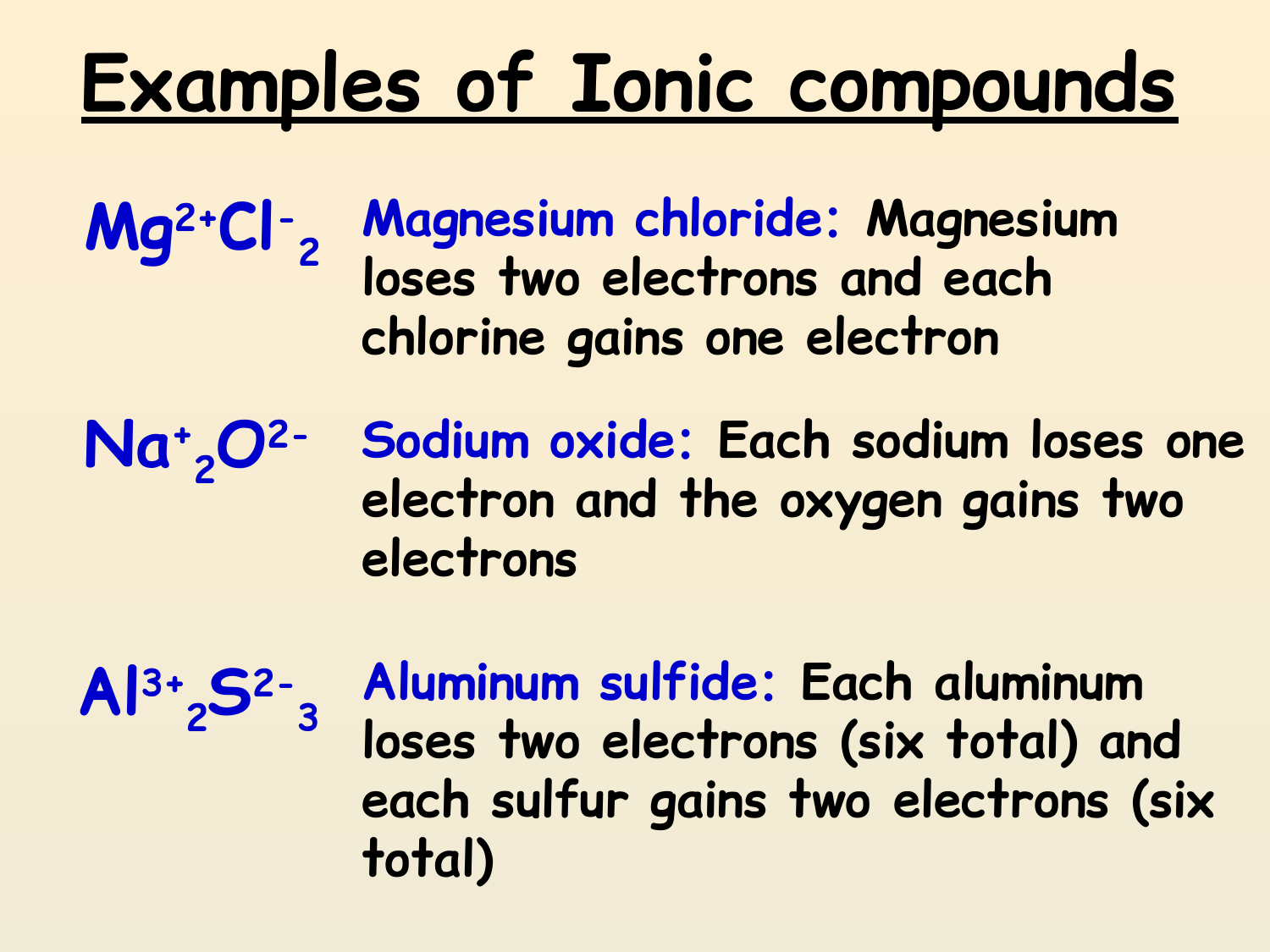

# Examples of Ionic compounds
Mg2+Cl-2
Magnesium chloride: Magnesium loses two electrons and each chlorine gains one electron
Na+2O2-
Sodium oxide: Each sodium loses one electron and the oxygen gains two electrons
Aluminum sulfide: Each aluminum loses two electrons (six total) and each sulfur gains two electrons (six total)
Al3+2S2-3